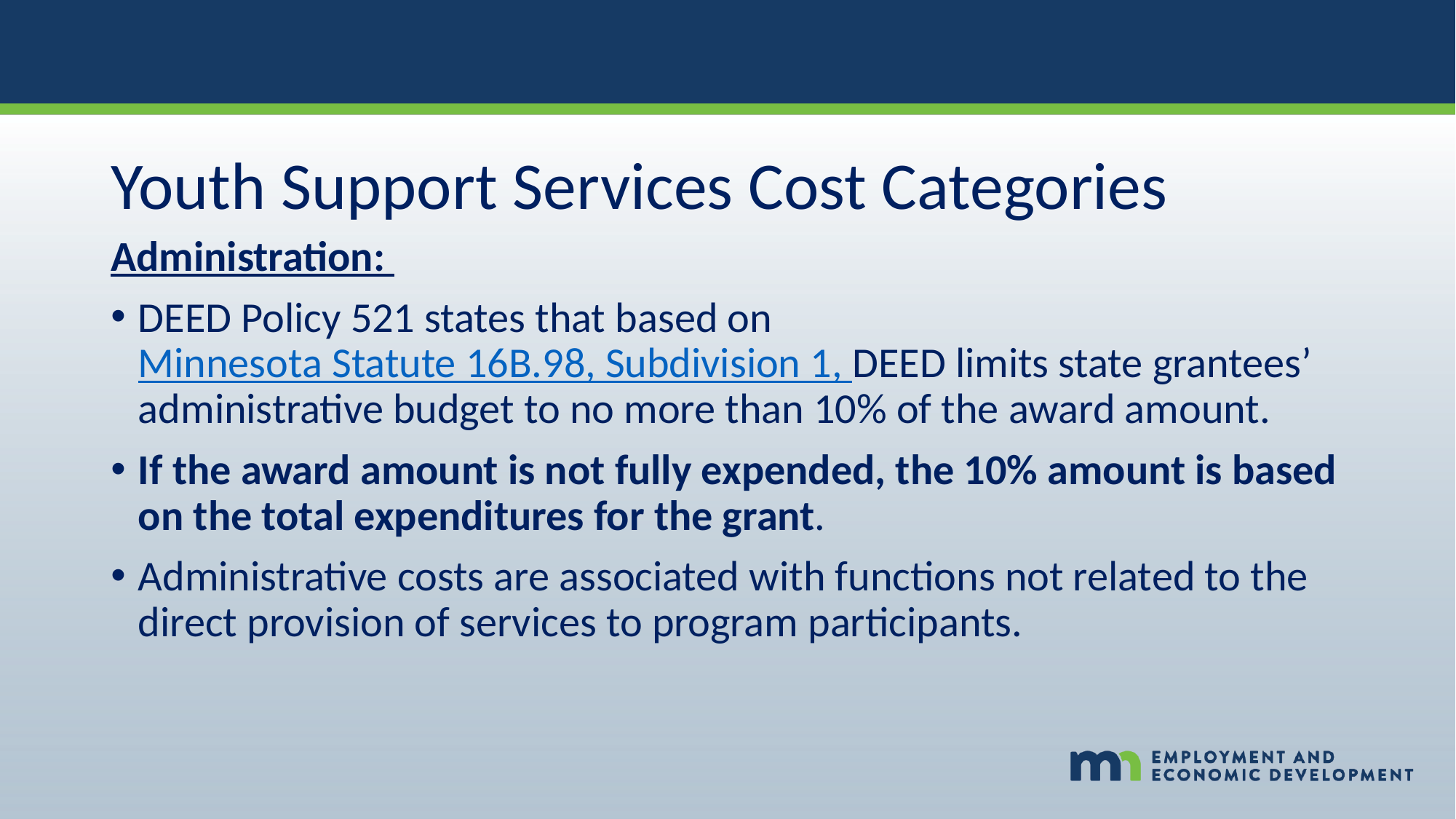

# Youth Support Services Cost Categories
Administration:
DEED Policy 521 states that based on Minnesota Statute 16B.98, Subdivision 1, DEED limits state grantees’ administrative budget to no more than 10% of the award amount.
If the award amount is not fully expended, the 10% amount is based on the total expenditures for the grant.
Administrative costs are associated with functions not related to the direct provision of services to program participants.